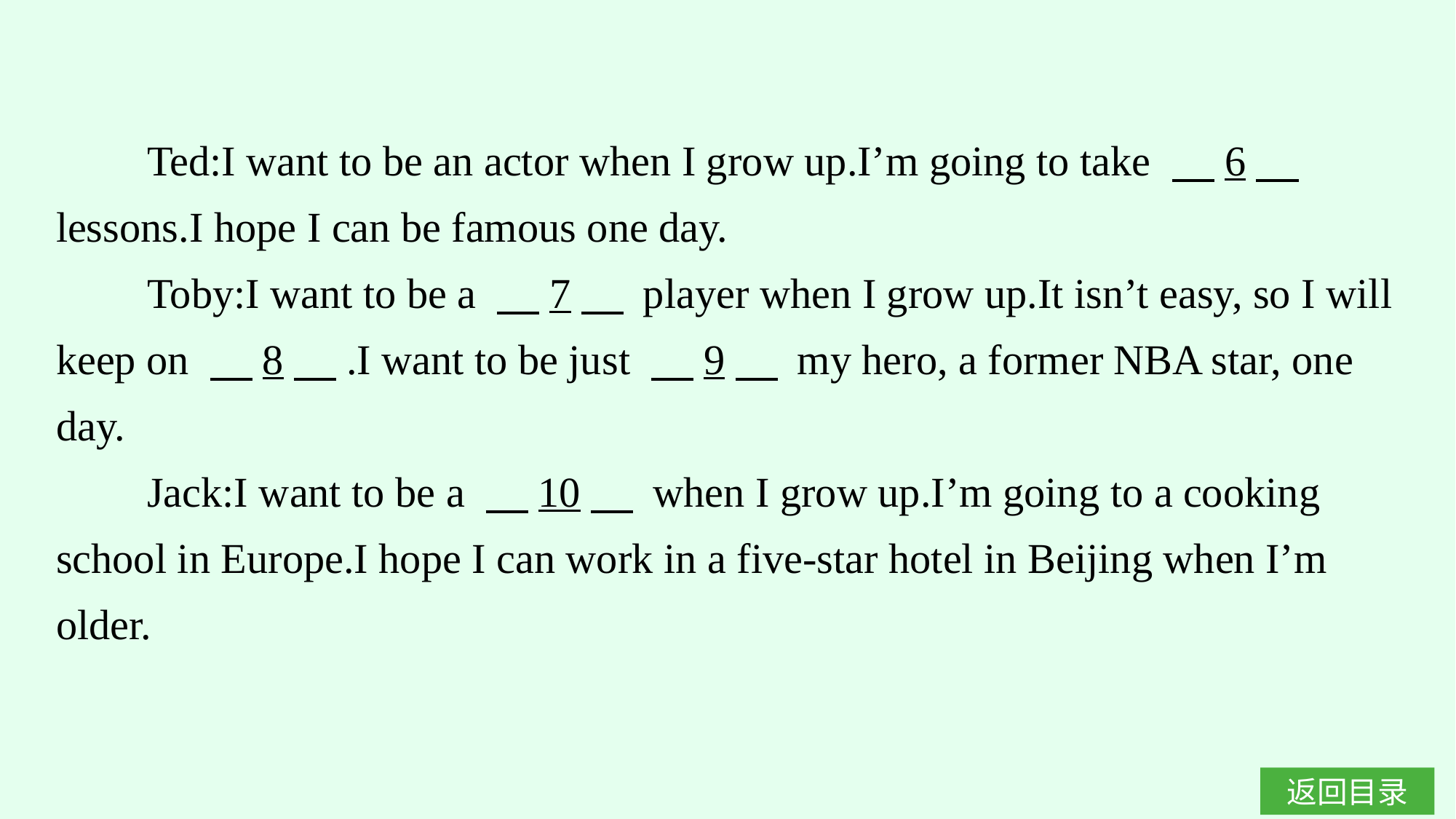

Ted:I want to be an actor when I grow up.I’m going to take 　6　 lessons.I hope I can be famous one day.
Toby:I want to be a 　7　 player when I grow up.It isn’t easy, so I will keep on 　8　.I want to be just 　9　 my hero, a former NBA star, one day.
Jack:I want to be a 　10　 when I grow up.I’m going to a cooking school in Europe.I hope I can work in a five-star hotel in Beijing when I’m older.